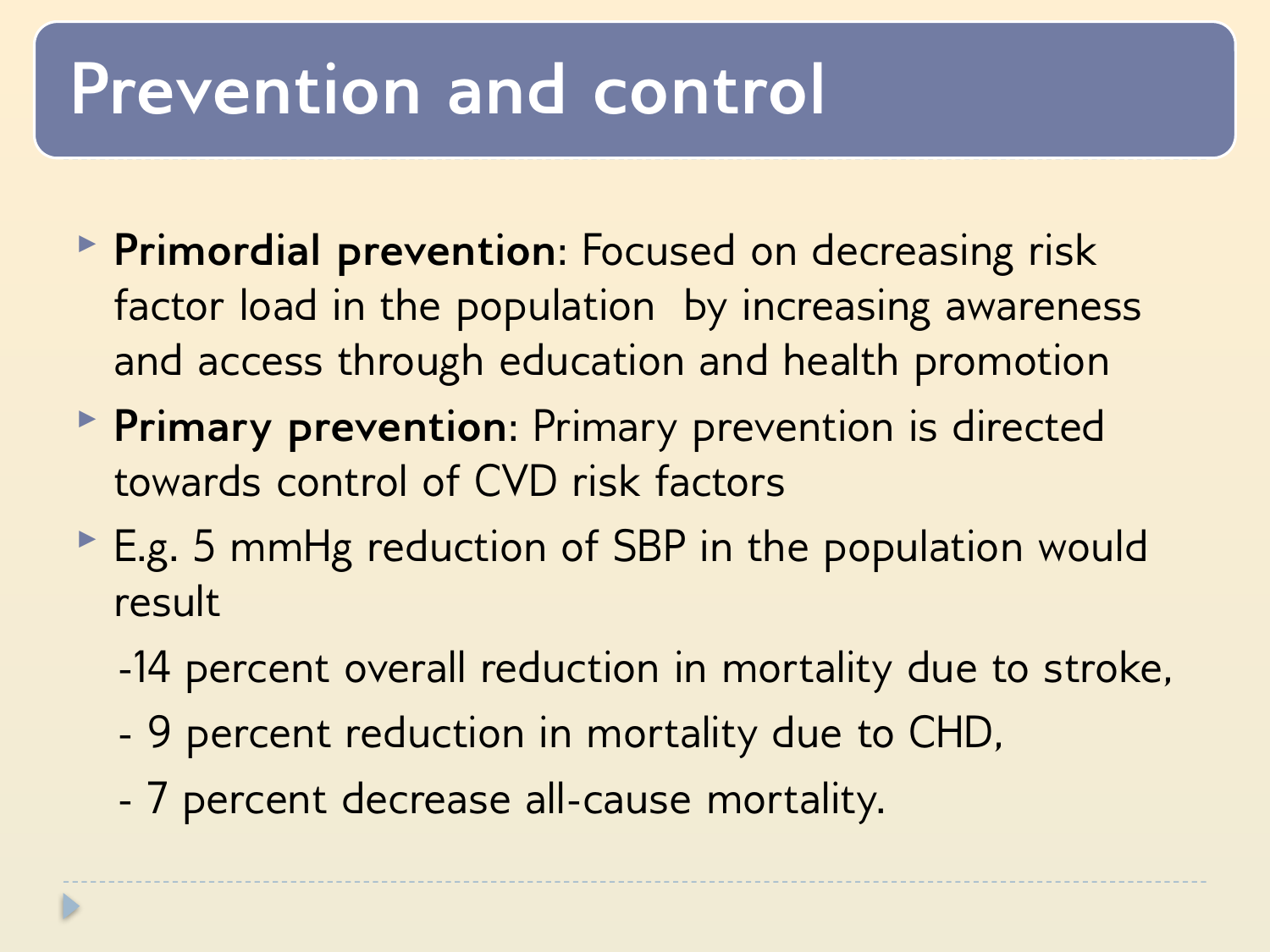

Prevention and control
Primordial prevention: Focused on decreasing risk factor load in the population  by increasing awareness and access through education and health promotion
Primary prevention: Primary prevention is directed towards control of CVD risk factors
E.g. 5 mmHg reduction of SBP in the population would result
   -14 percent overall reduction in mortality due to stroke,
   - 9 percent reduction in mortality due to CHD,
   - 7 percent decrease all-cause mortality.